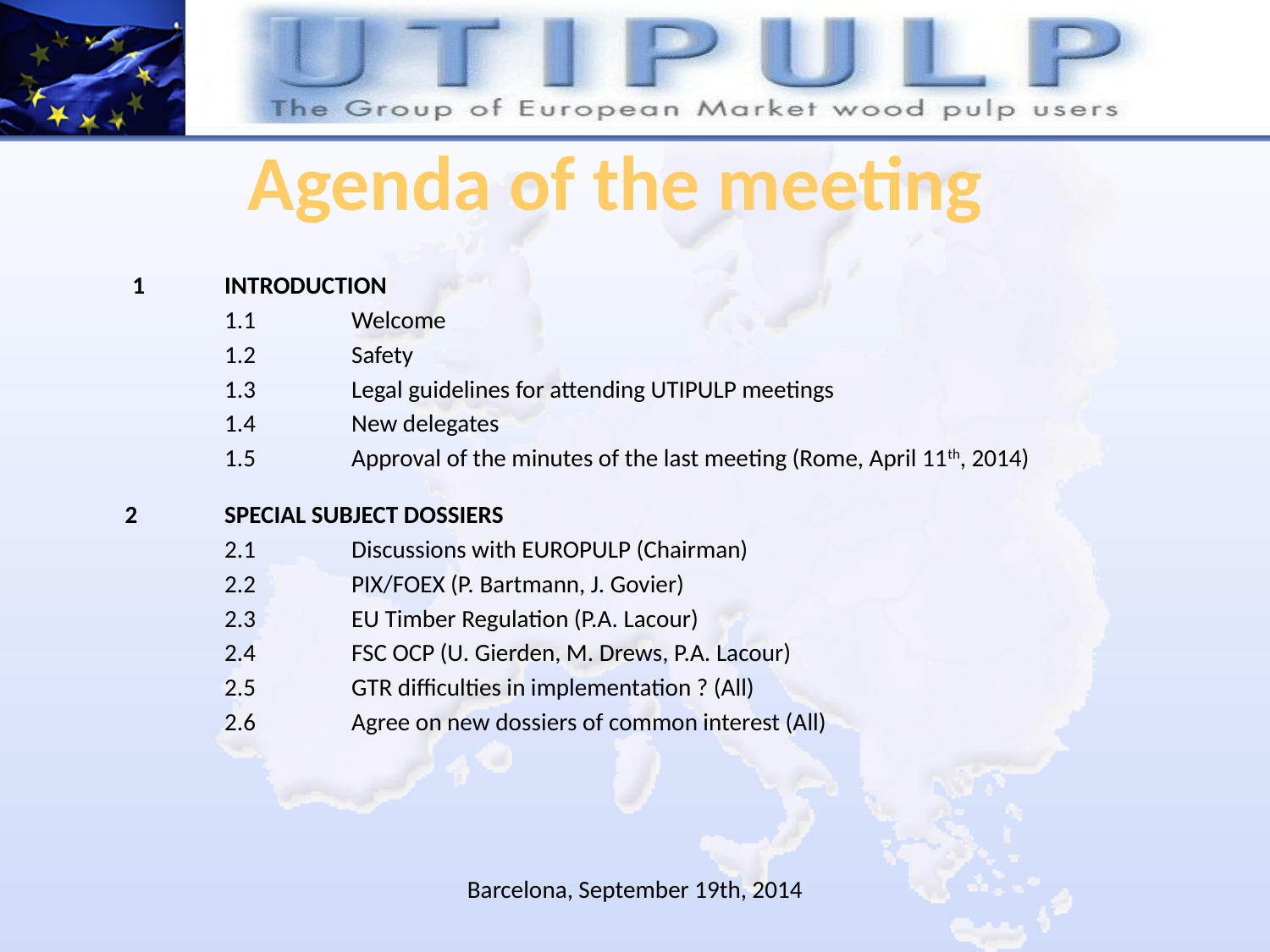

# Agenda of the meeting
     1	INTRODUCTION
	1.1	Welcome
	1.2	Safety
	1.3	Legal guidelines for attending UTIPULP meetings
	1.4	New delegates
	1.5	Approval of the minutes of the last meeting (Rome, April 11th, 2014)

     2   	SPECIAL SUBJECT DOSSIERS
	2.1	Discussions with EUROPULP (Chairman)
	2.2	PIX/FOEX (P. Bartmann, J. Govier)
	2.3	EU Timber Regulation (P.A. Lacour)
	2.4	FSC OCP (U. Gierden, M. Drews, P.A. Lacour)
	2.5	GTR difficulties in implementation ? (All)
	2.6	Agree on new dossiers of common interest (All)

Barcelona, September 19th, 2014